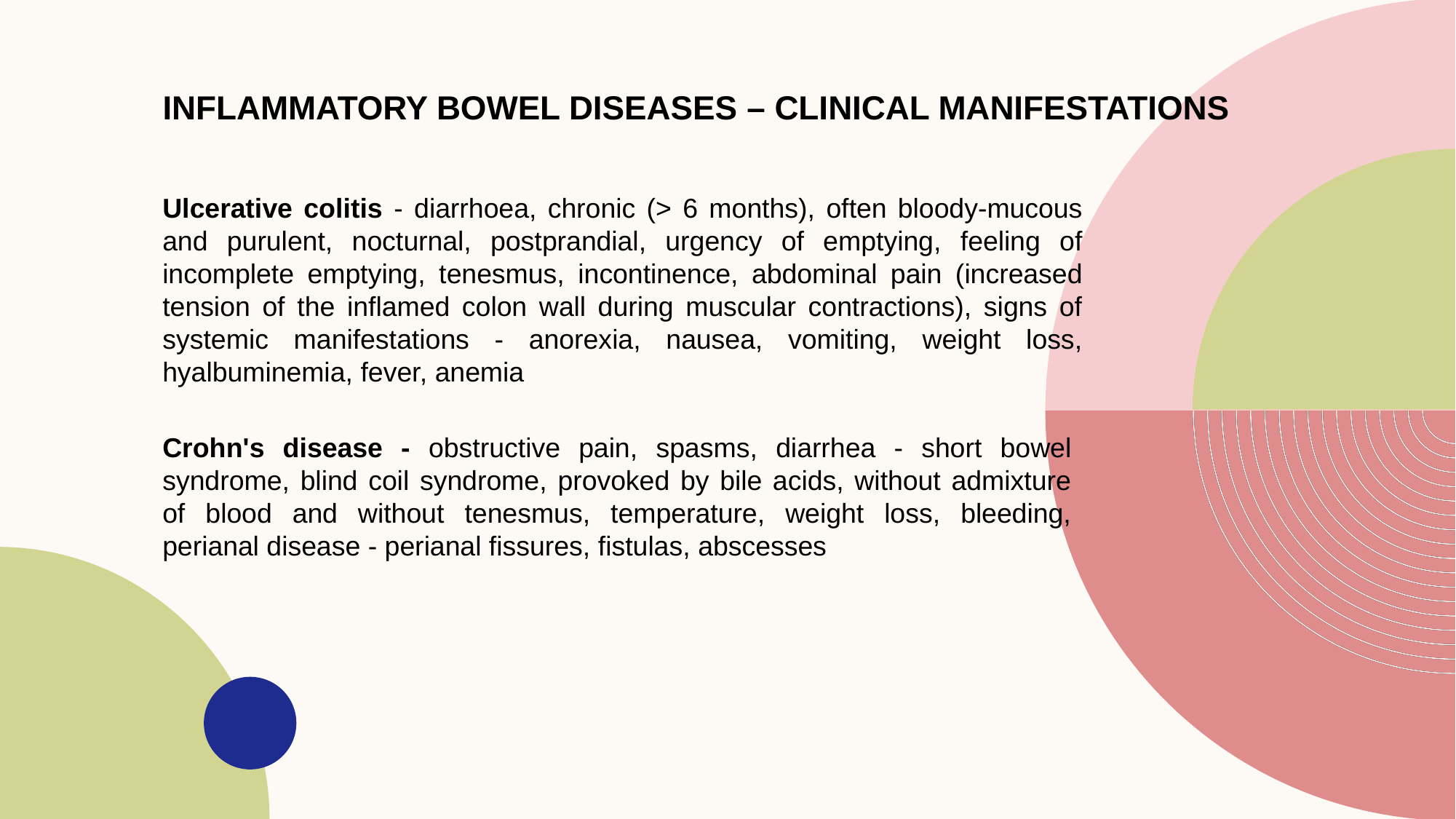

# Inflammatory bowel diseases – Clinical manifestations
Ulcerative colitis - diarrhoea, chronic (> 6 months), often bloody-mucous and purulent, nocturnal, postprandial, urgency of emptying, feeling of incomplete emptying, tenesmus, incontinence, abdominal pain (increased tension of the inflamed colon wall during muscular contractions), signs of systemic manifestations - anorexia, nausea, vomiting, weight loss, hyalbuminemia, fever, anemia
Crohn's disease - obstructive pain, spasms, diarrhea - short bowel syndrome, blind coil syndrome, provoked by bile acids, without admixture of blood and without tenesmus, temperature, weight loss, bleeding, perianal disease - perianal fissures, fistulas, abscesses